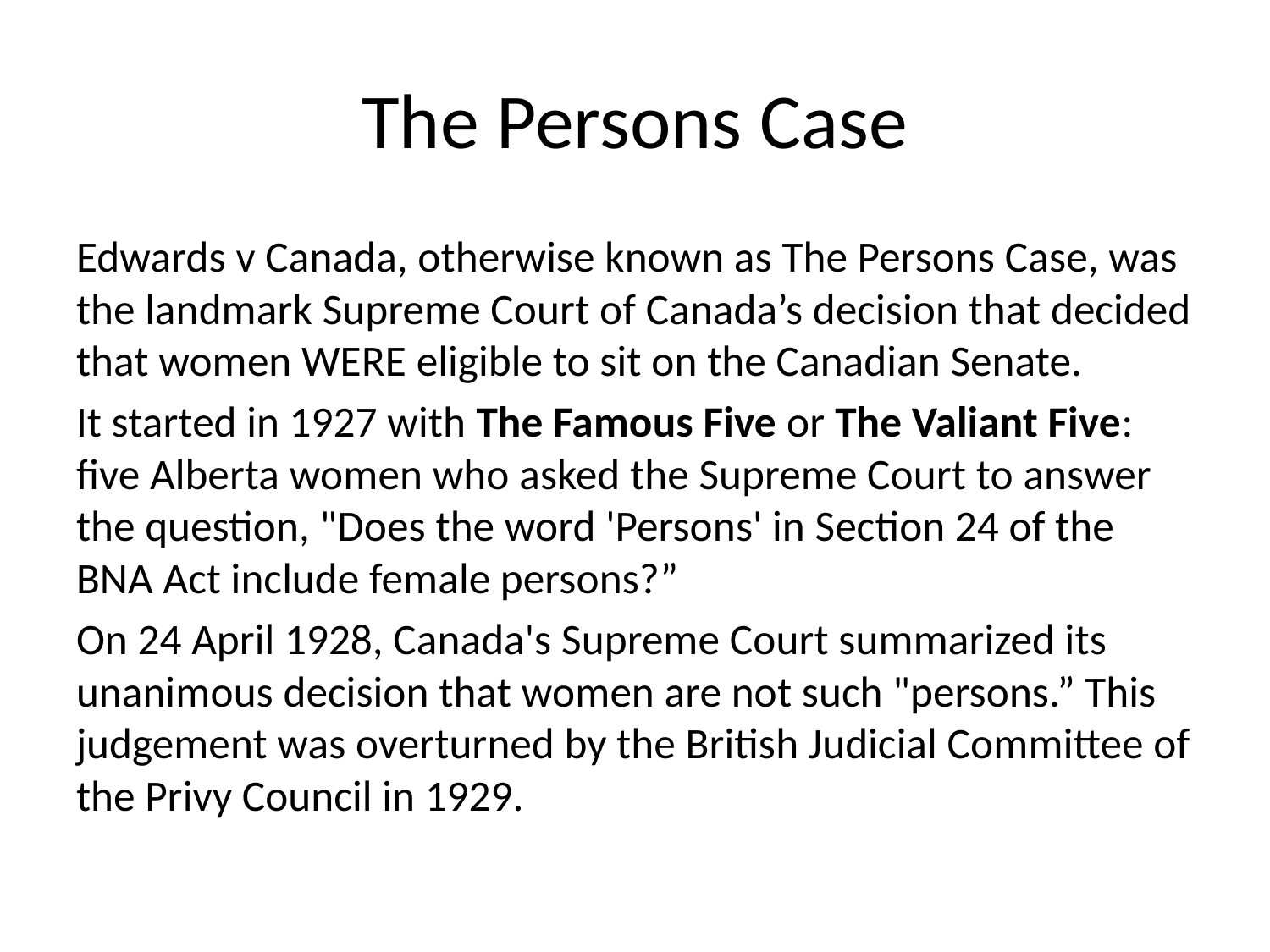

# The Persons Case
Edwards v Canada, otherwise known as The Persons Case, was the landmark Supreme Court of Canada’s decision that decided that women WERE eligible to sit on the Canadian Senate.
It started in 1927 with The Famous Five or The Valiant Five: five Alberta women who asked the Supreme Court to answer the question, "Does the word 'Persons' in Section 24 of the BNA Act include female persons?”
On 24 April 1928, Canada's Supreme Court summarized its unanimous decision that women are not such "persons.” This judgement was overturned by the British Judicial Committee of the Privy Council in 1929.